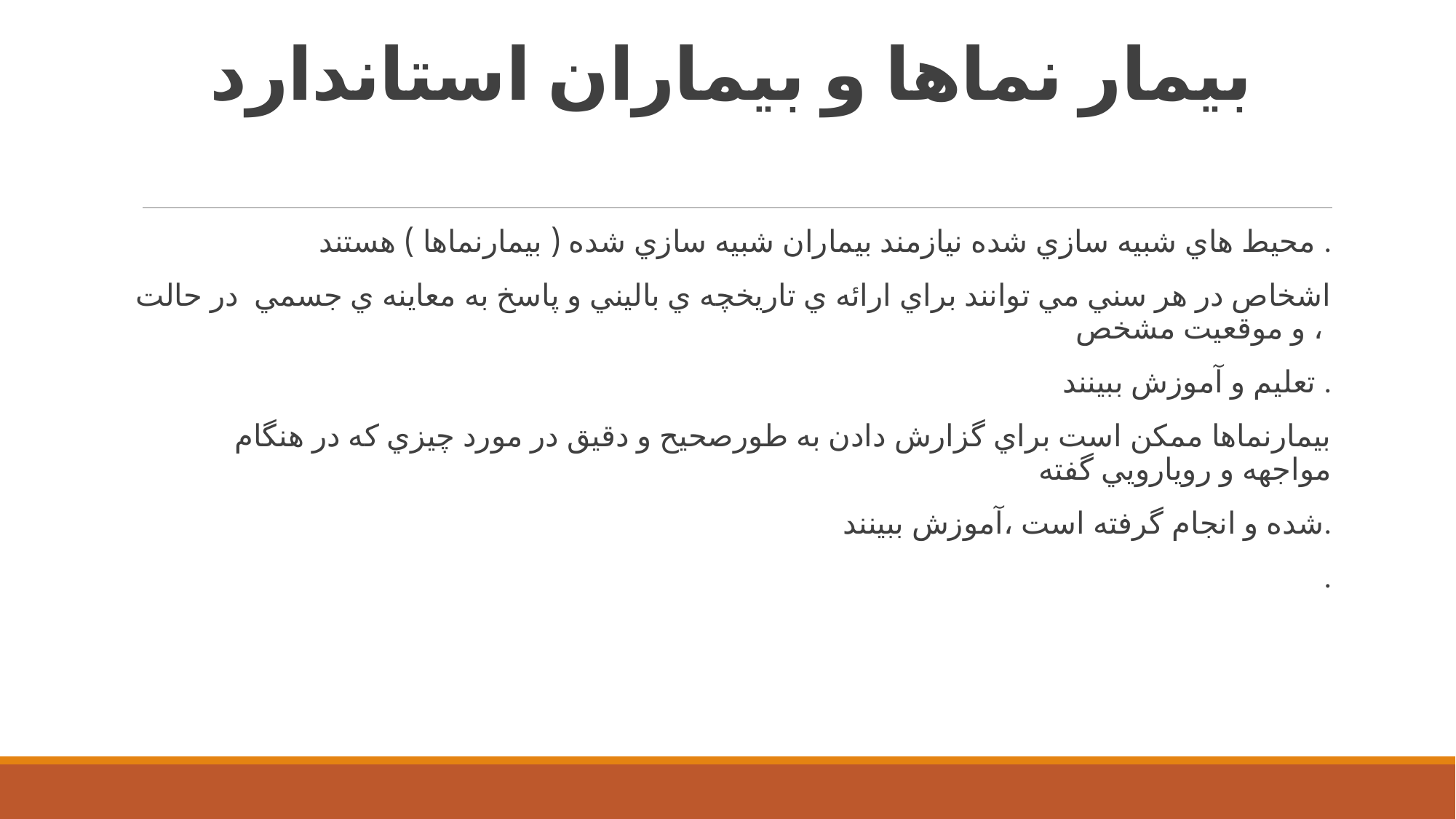

# بيمار نماها و بيماران استاندارد
محيط هاي شبيه سازي شده نيازمند بيماران شبيه سازي شده ( بيمارنماها ) هستند .
اشخاص در هر سني مي توانند براي ارائه ي تاريخچه ي باليني و پاسخ به معاينه ي جسمي  در حالت و موقعيت مشخص ،
تعليم و آموزش ببينند .
 بيمارنماها ممكن است براي گزارش دادن به طورصحيح و دقيق در مورد چيزي كه در هنگام مواجهه و رويارويي گفته
 شده و انجام گرفته است ،آموزش ببينند.
.